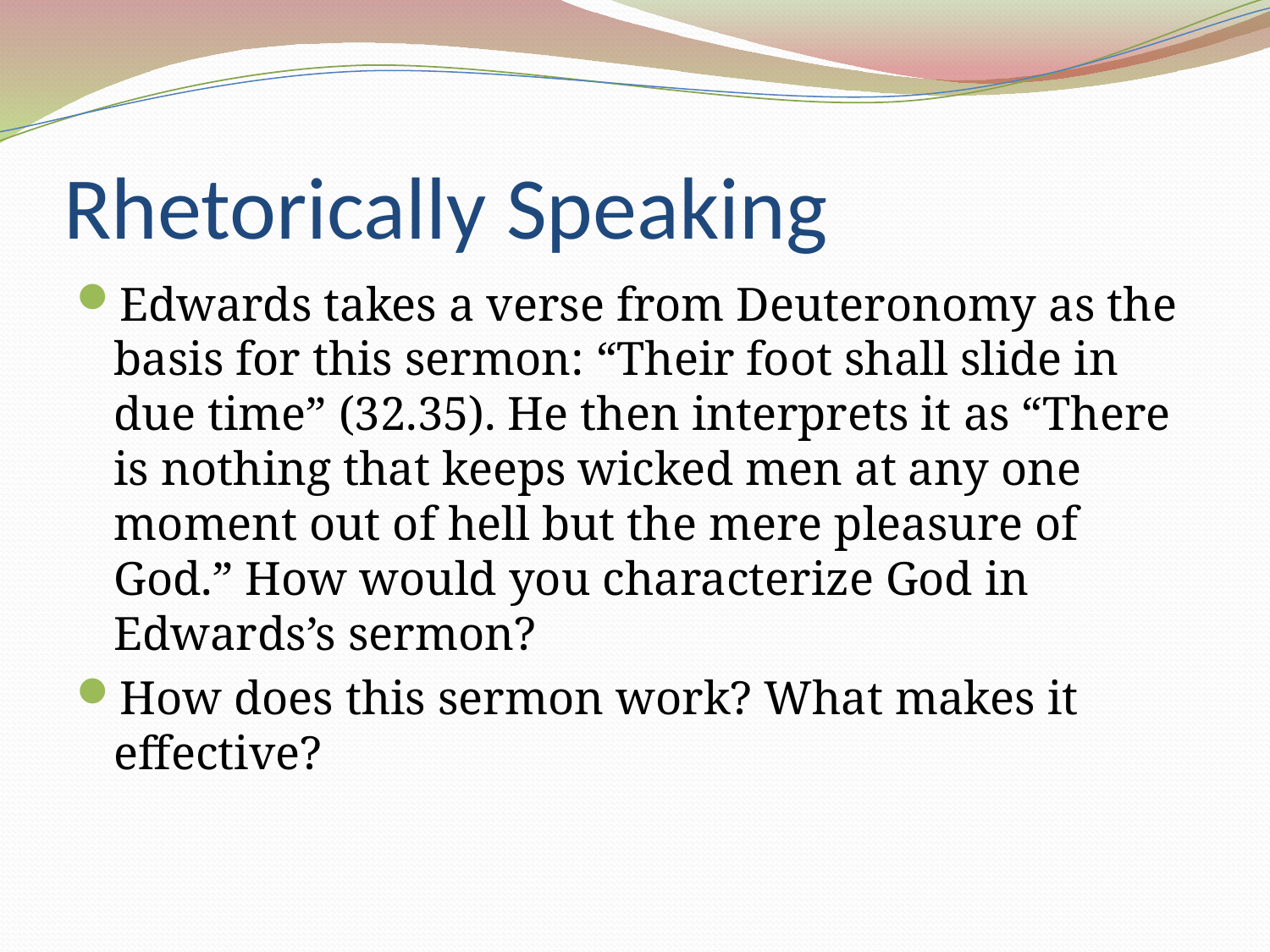

# Rhetorically Speaking
Edwards takes a verse from Deuteronomy as the basis for this sermon: “Their foot shall slide in due time” (32.35). He then interprets it as “There is nothing that keeps wicked men at any one moment out of hell but the mere pleasure of God.” How would you characterize God in Edwards’s sermon?
How does this sermon work? What makes it effective?